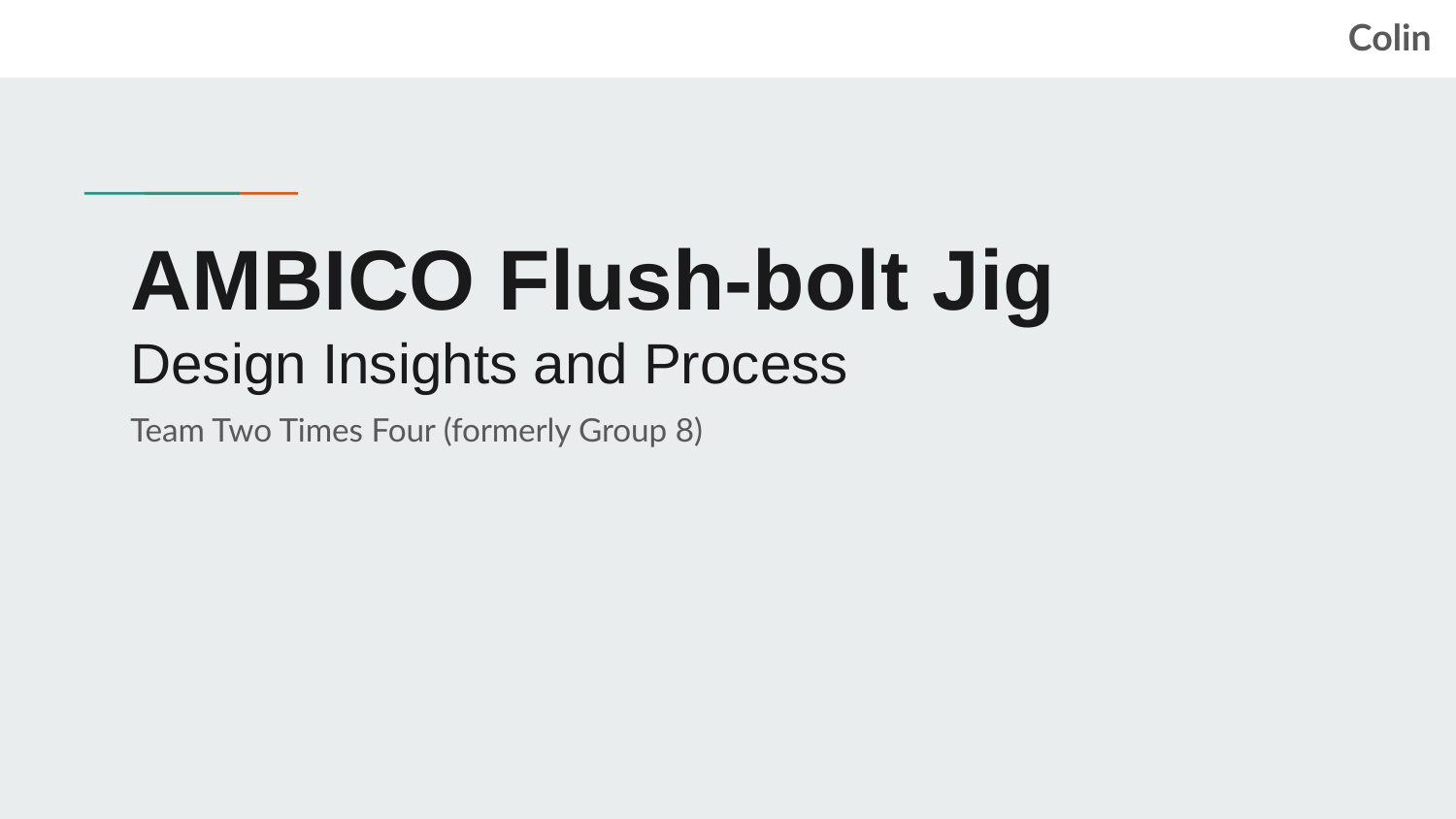

Colin
# AMBICO Flush-bolt Jig
Design Insights and Process
Team Two Times Four (formerly Group 8)